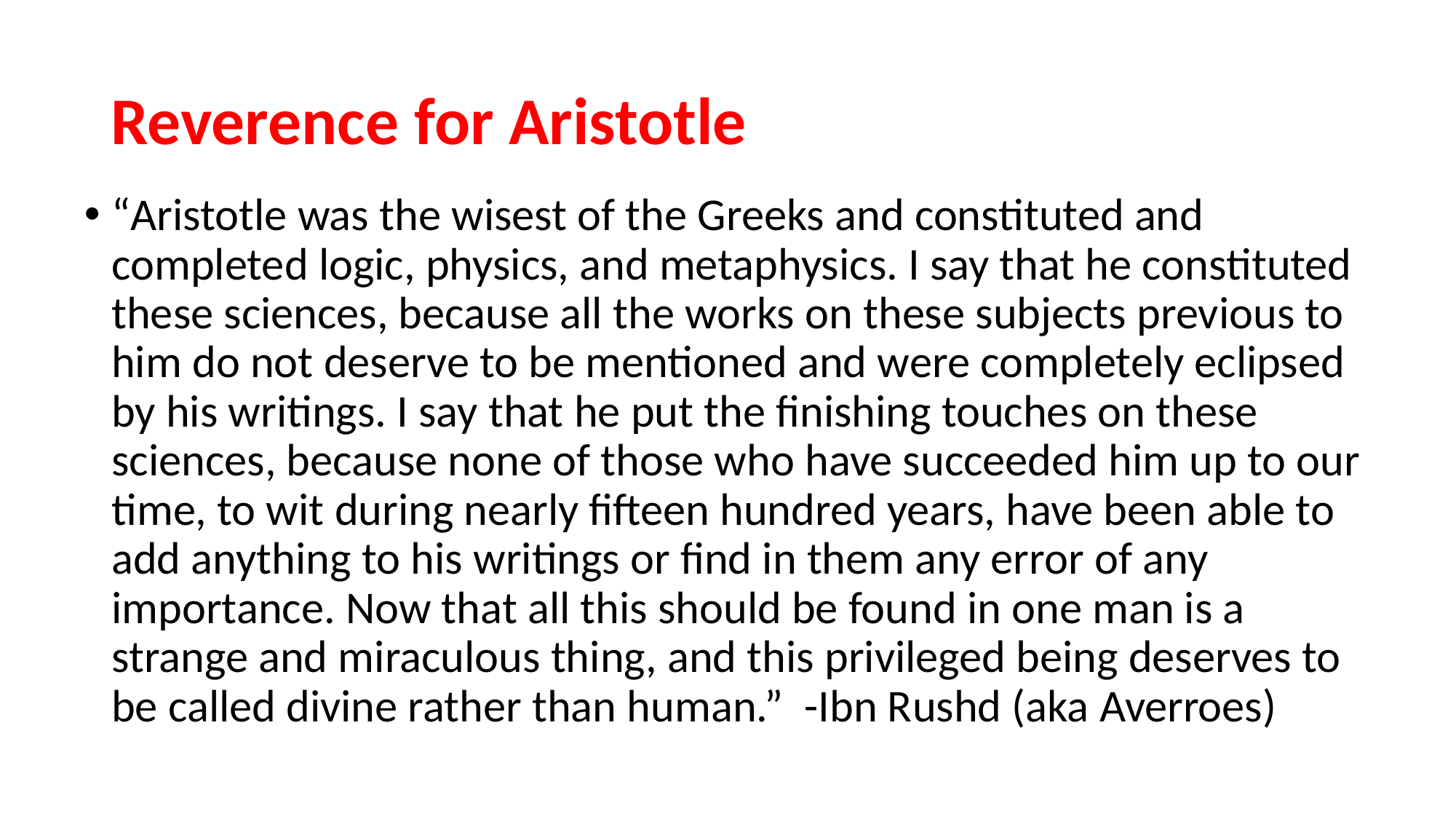

# Reverence for Aristotle
“Aristotle was the wisest of the Greeks and constituted and completed logic, physics, and metaphysics. I say that he constituted these sciences, because all the works on these subjects previous to him do not deserve to be mentioned and were completely eclipsed by his writings. I say that he put the finishing touches on these sciences, because none of those who have succeeded him up to our time, to wit during nearly fifteen hundred years, have been able to add anything to his writings or find in them any error of any importance. Now that all this should be found in one man is a strange and miraculous thing, and this privileged being deserves to be called divine rather than human.”  -Ibn Rushd (aka Averroes)